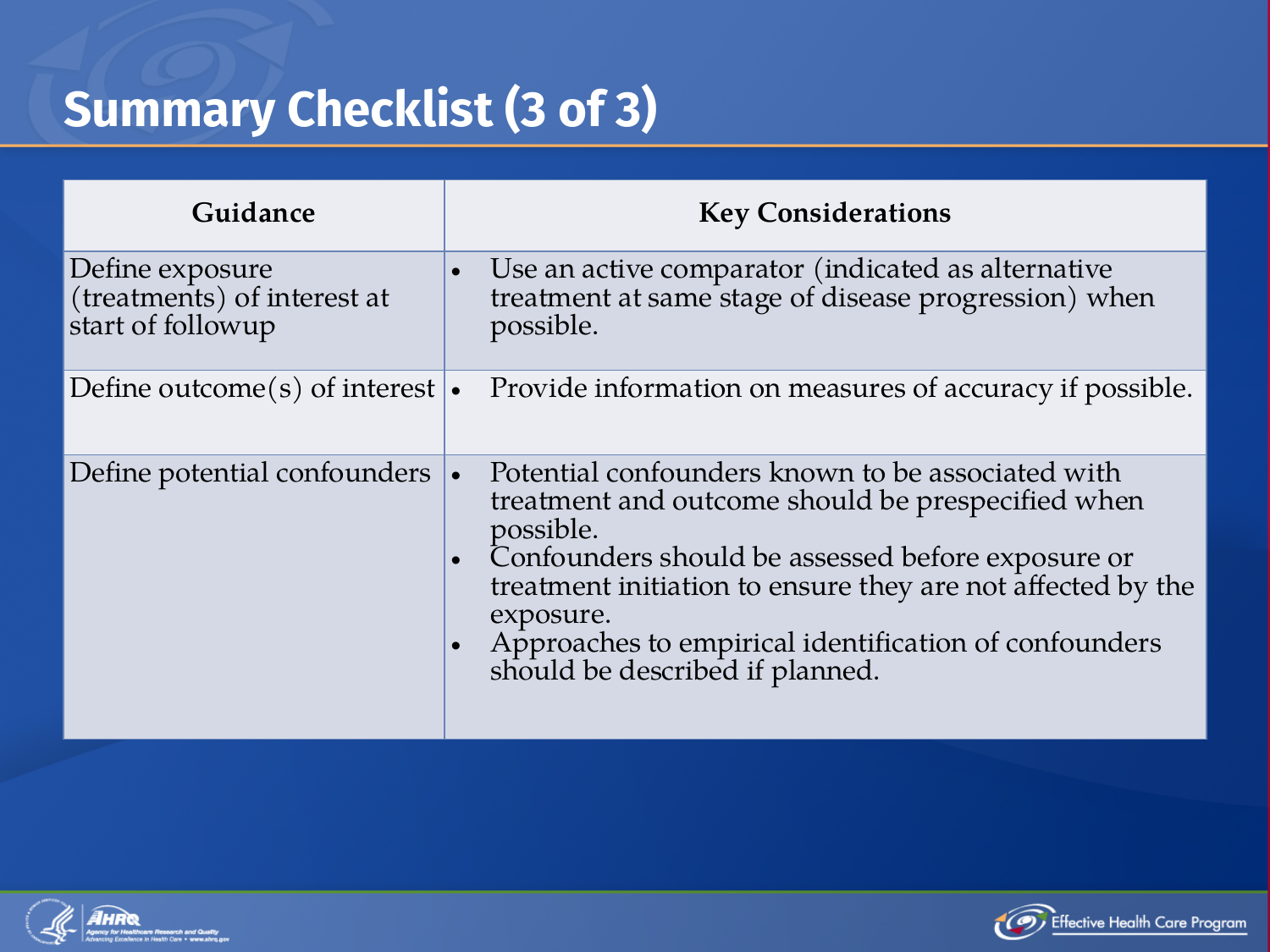

# Summary Checklist (3 of 3)
| Guidance | Key Considerations |
| --- | --- |
| Define exposure (treatments) of interest at start of followup | Use an active comparator (indicated as alternative treatment at same stage of disease progression) when possible. |
| Define outcome(s) of interest | Provide information on measures of accuracy if possible. |
| Define potential confounders | Potential confounders known to be associated with treatment and outcome should be prespecified when possible. Confounders should be assessed before exposure or treatment initiation to ensure they are not affected by the exposure. Approaches to empirical identification of confounders should be described if planned. |